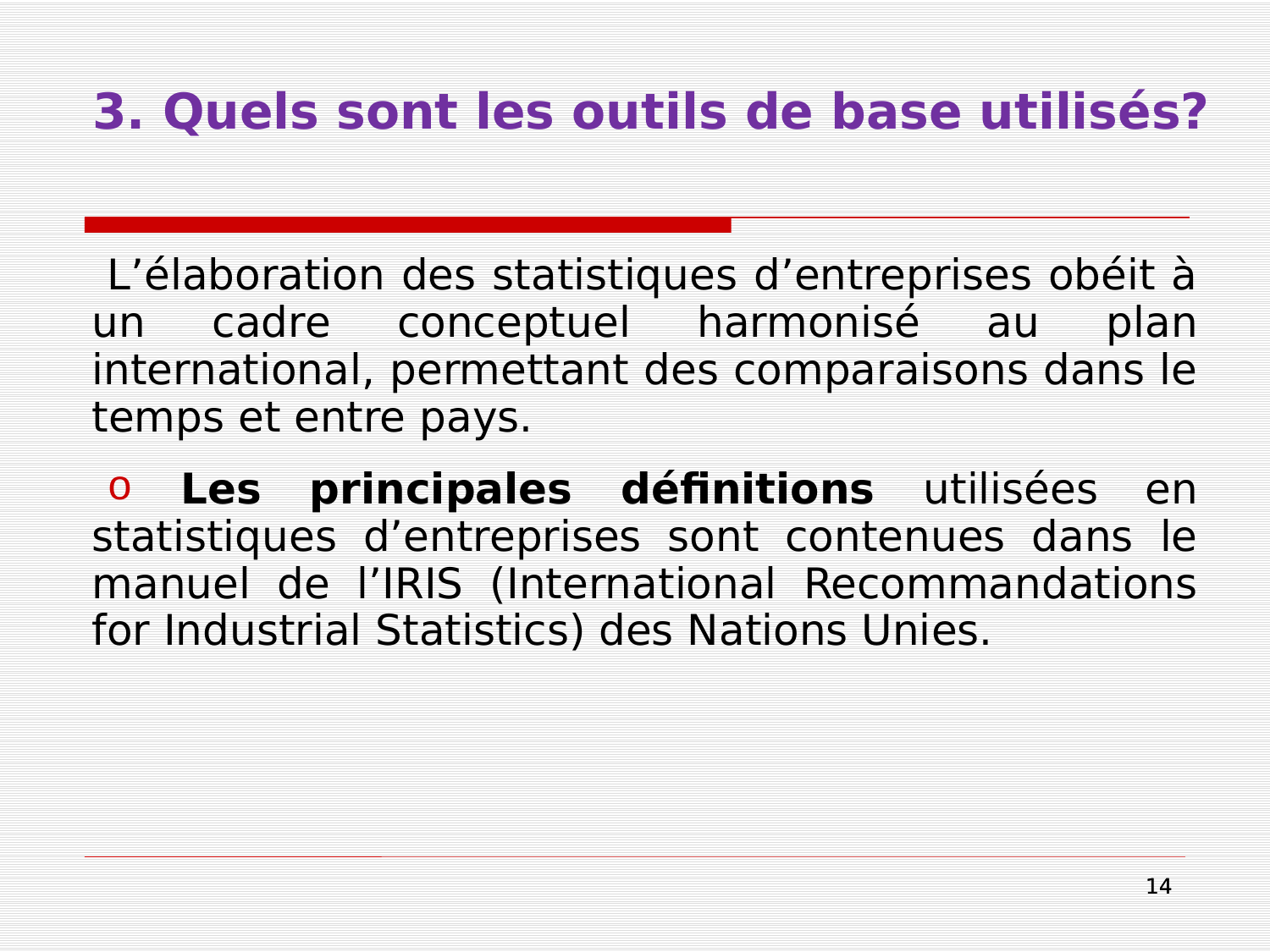

# 3. Quels sont les outils de base utilisés?
L’élaboration des statistiques d’entreprises obéit à un cadre conceptuel harmonisé au plan international, permettant des comparaisons dans le temps et entre pays.
 Les principales définitions utilisées en statistiques d’entreprises sont contenues dans le manuel de l’IRIS (International Recommandations for Industrial Statistics) des Nations Unies.
14
14